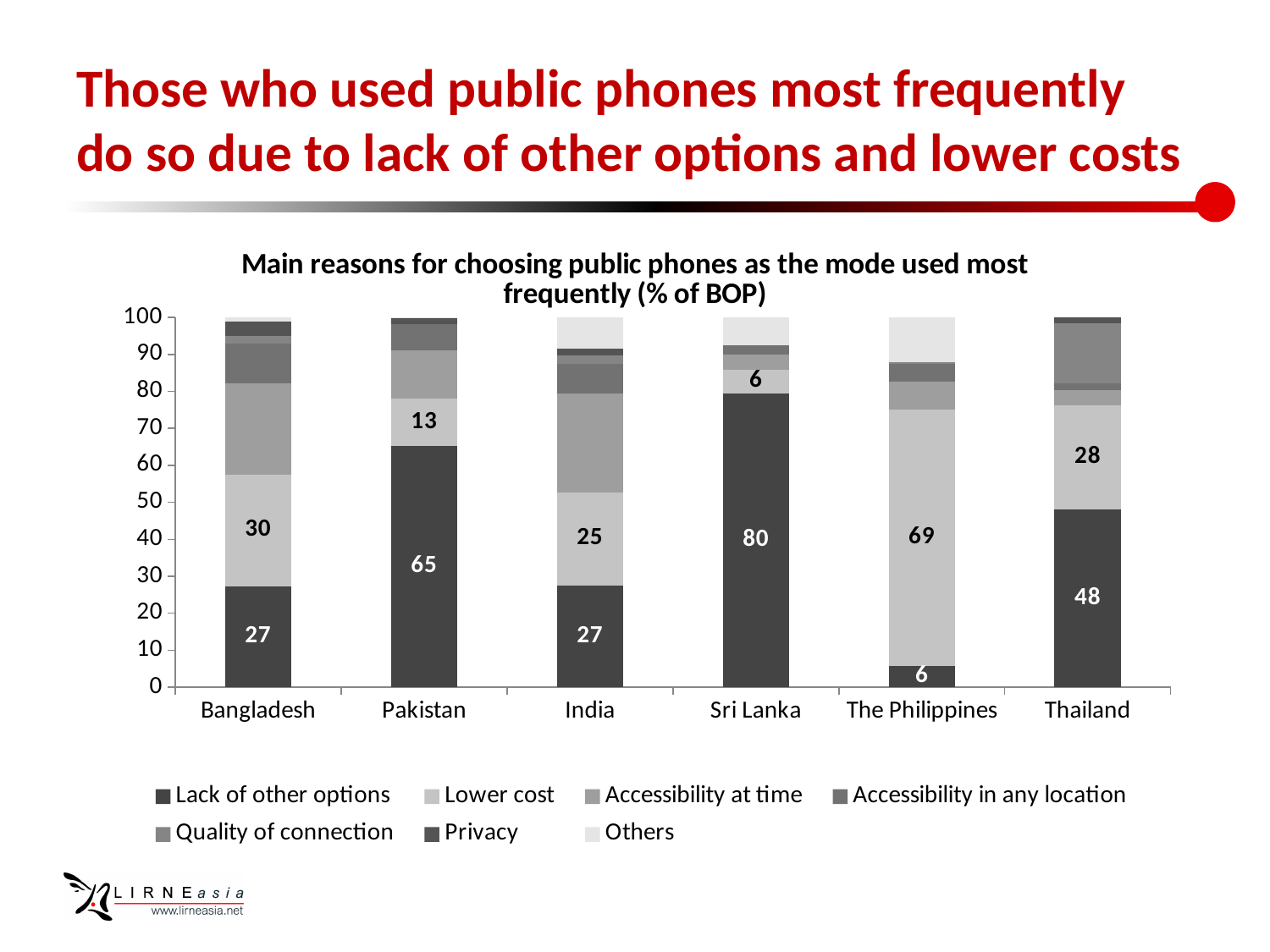

# Those who used public phones most frequently do so due to lack of other options and lower costs

### Chart: Main reasons for choosing public phones as the mode used most frequently (% of BOP)

| Category | Lack of other options | Lower cost | Accessibility at time | Accessibility in any location | Quality of connection | Privacy | Others |
|---|---|---|---|---|---|---|---|
| Bangladesh | 27.22509067182735 | 30.257104442067753 | 24.656709421473536 | 10.738903076770903 | 2.0565669158093787 | 3.927520523229273 | 1.1381049488215327 |
| Pakistan | 65.19300287849015 | 12.888363230392518 | 12.950535671886131 | 7.081002750381702 | 0.0 | 1.635118014979282 | 0.25197745386971837 |
| India | 27.482793079964782 | 25.160226583262542 | 26.84912910267032 | 7.9236007146113945 | 2.3962770020994966 | 1.669435905313102 | 8.518537612078035 |
| Sri Lanka | 79.53035273154896 | 6.345967591454931 | 3.99318904129024 | 2.592577403735573 | 0.0 | 0.0 | 7.5379132319702755 |
| The Philippines | 5.70892334828376 | 69.43715976059497 | 7.551323049118031 | 4.7181812752510375 | 0.4690343874795903 | 0.0 | 12.11537817927261 |
| Thailand | 47.96572924556458 | 28.331302333690907 | 4.146911247127326 | 1.6889038088497381 | 16.33894774845779 | 1.5282056163096014 | 0.0 |